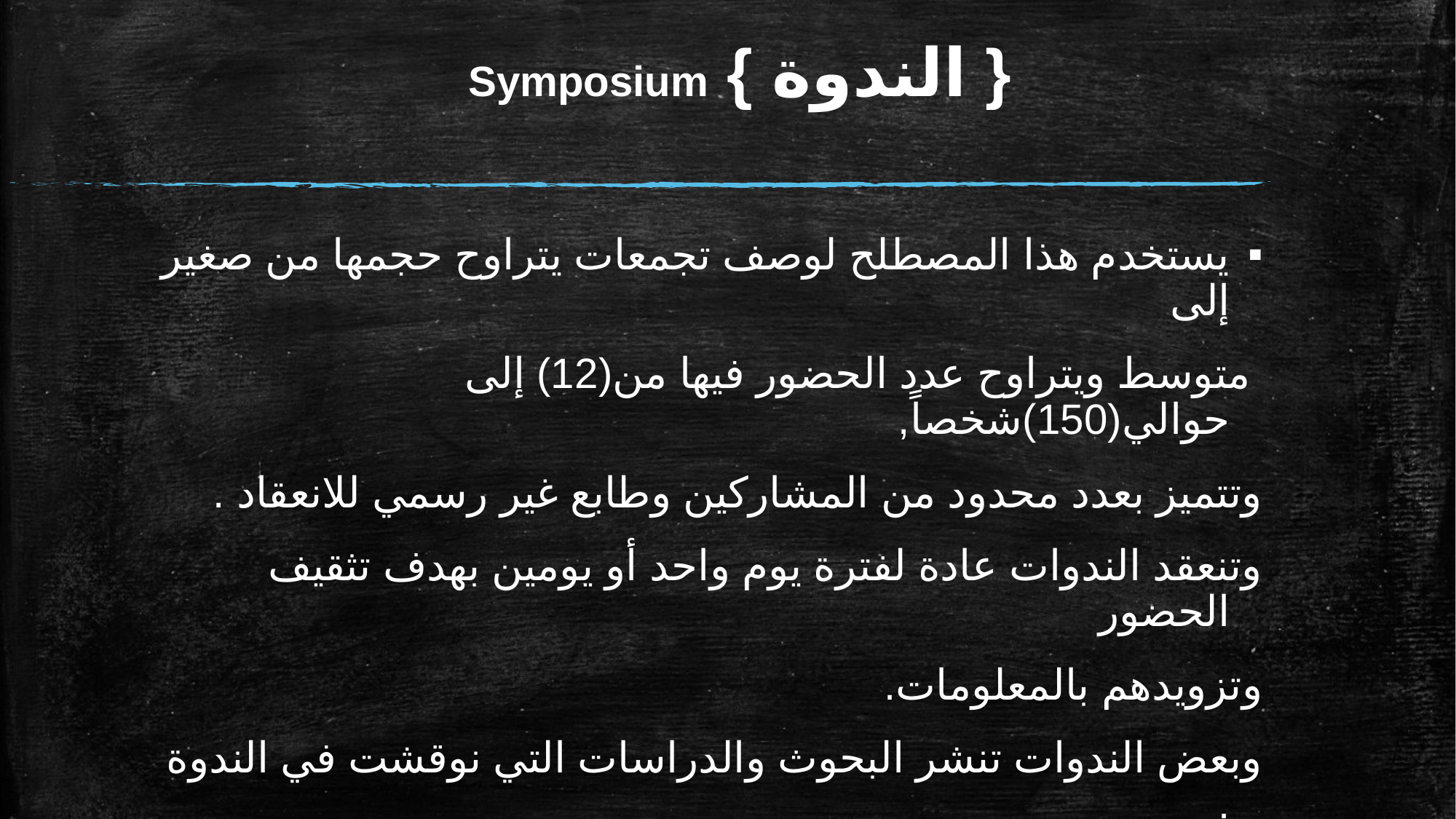

# { الندوة } Symposium
يستخدم هذا المصطلح لوصف تجمعات يتراوح حجمها من صغير إلى
 متوسط ويتراوح عدد الحضور فيها من(12) إلى حوالي(150)شخصاً,
وتتميز بعدد محدود من المشاركين وطابع غير رسمي للانعقاد .
وتنعقد الندوات عادة لفترة يوم واحد أو يومين بهدف تثقيف الحضور
وتزويدهم بالمعلومات.
وبعض الندوات تنشر البحوث والدراسات التي نوقشت في الندوة .